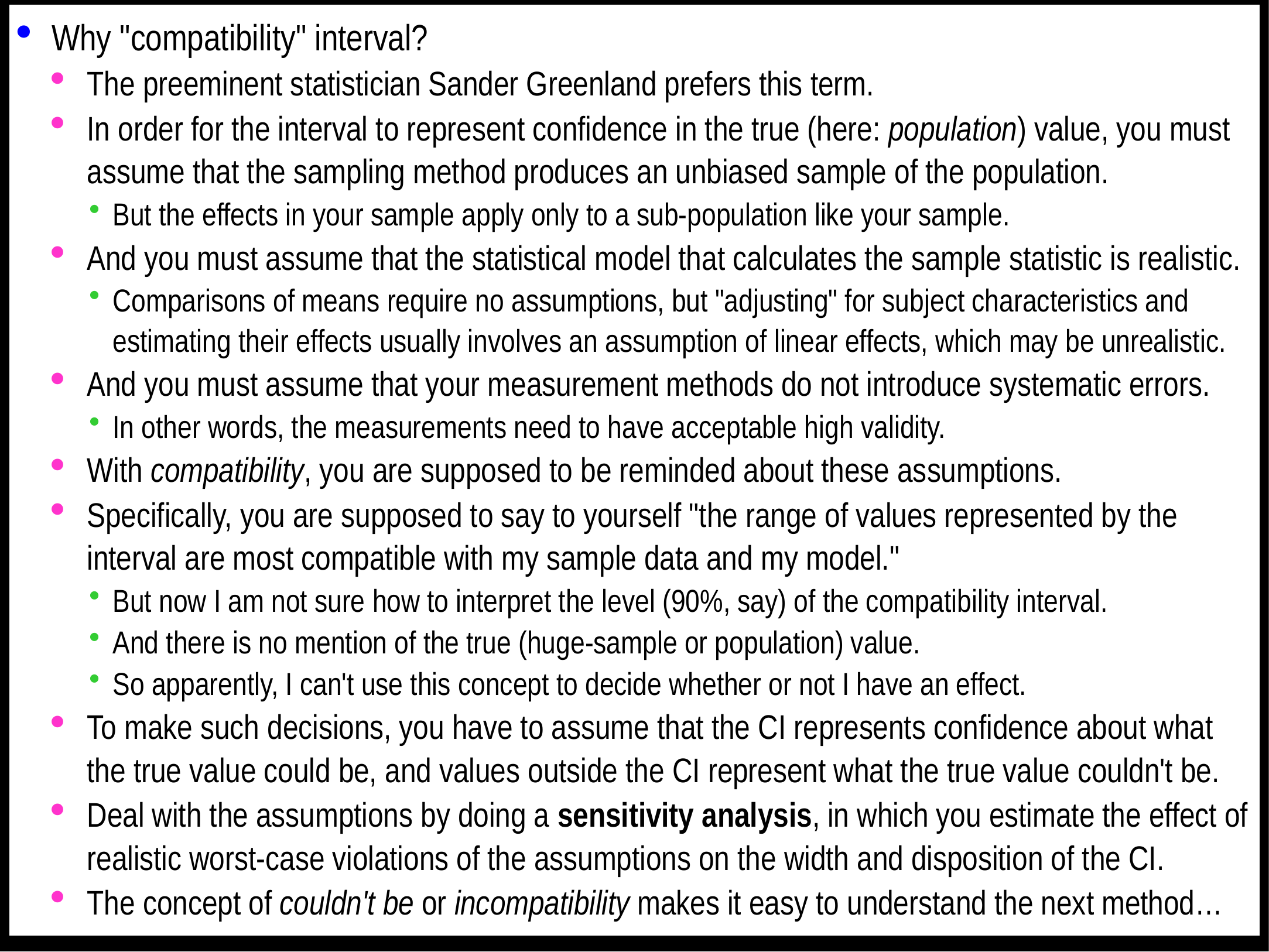

Why "compatibility" interval?
The preeminent statistician Sander Greenland prefers this term.
In order for the interval to represent confidence in the true (here: population) value, you must assume that the sampling method produces an unbiased sample of the population.
But the effects in your sample apply only to a sub-population like your sample.
And you must assume that the statistical model that calculates the sample statistic is realistic.
Comparisons of means require no assumptions, but "adjusting" for subject characteristics and estimating their effects usually involves an assumption of linear effects, which may be unrealistic.
And you must assume that your measurement methods do not introduce systematic errors.
In other words, the measurements need to have acceptable high validity.
With compatibility, you are supposed to be reminded about these assumptions.
Specifically, you are supposed to say to yourself "the range of values represented by the interval are most compatible with my sample data and my model."
But now I am not sure how to interpret the level (90%, say) of the compatibility interval.
And there is no mention of the true (huge-sample or population) value.
So apparently, I can't use this concept to decide whether or not I have an effect.
To make such decisions, you have to assume that the CI represents confidence about what the true value could be, and values outside the CI represent what the true value couldn't be.
Deal with the assumptions by doing a sensitivity analysis, in which you estimate the effect of realistic worst-case violations of the assumptions on the width and disposition of the CI.
The concept of couldn't be or incompatibility makes it easy to understand the next method…